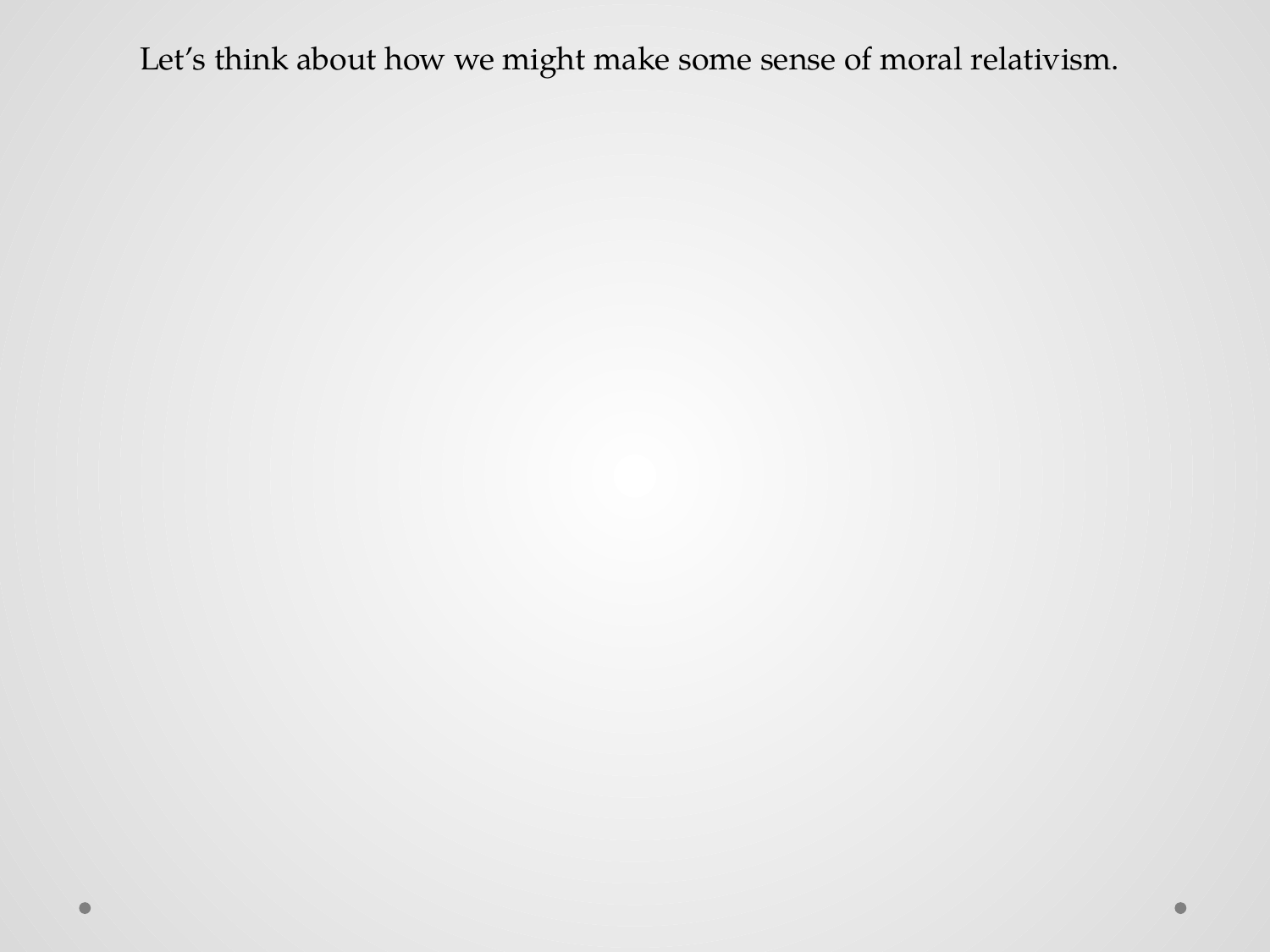

Let’s think about how we might make some sense of moral relativism.